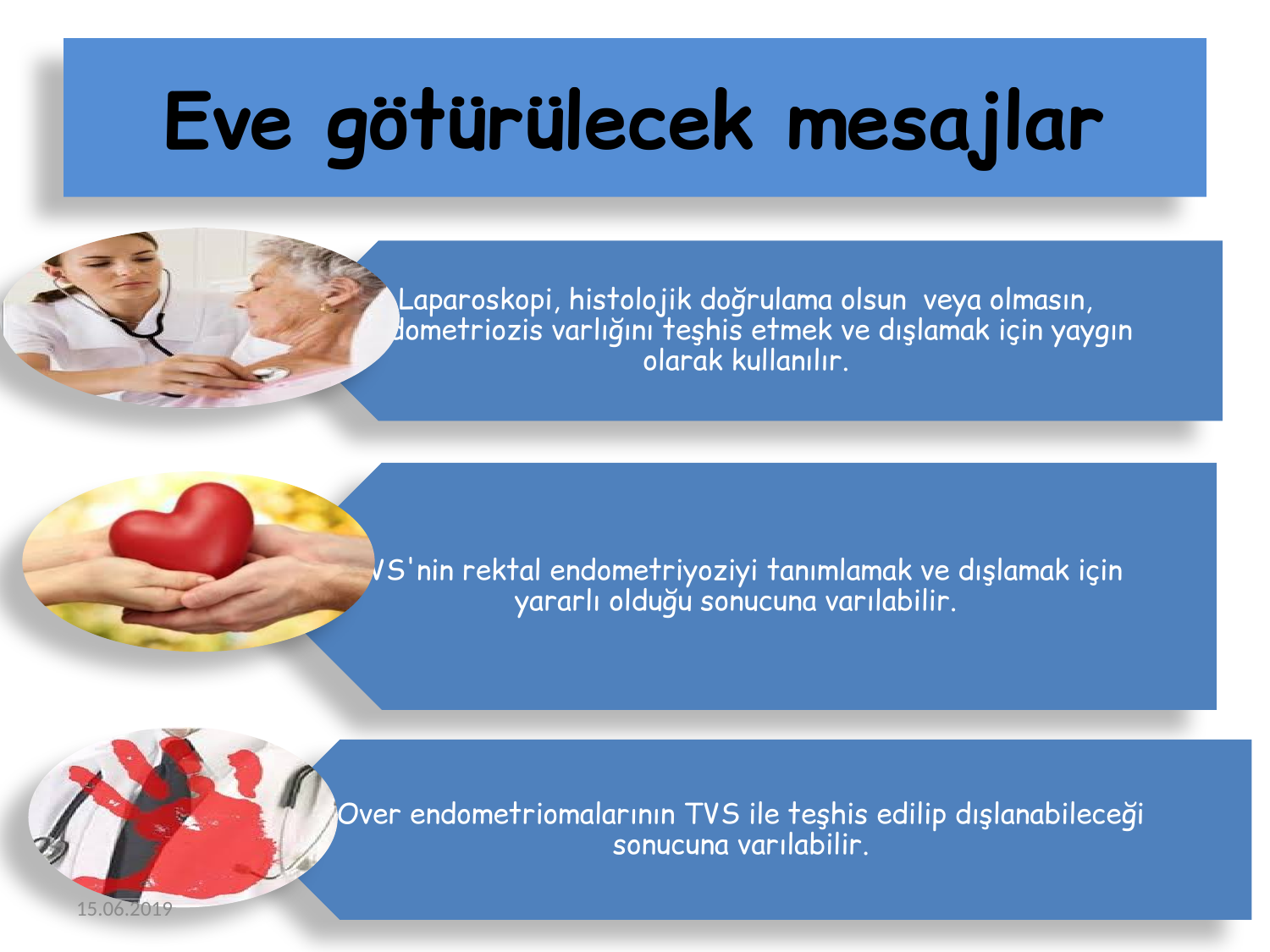

# Eve götürülecek mesajlar
Laparoskopi, histolojik doğrulama olsun  veya olmasın, endometriozis varlığını teşhis etmek ve dışlamak için yaygın olarak kullanılır.
TVS'nin rektal endometriyoziyi tanımlamak ve dışlamak için yararlı olduğu sonucuna varılabilir.
Over endometriomalarının TVS ile teşhis edilip dışlanabileceği sonucuna varılabilir.
15.06.2019
Diagnosing Endometriosis
43